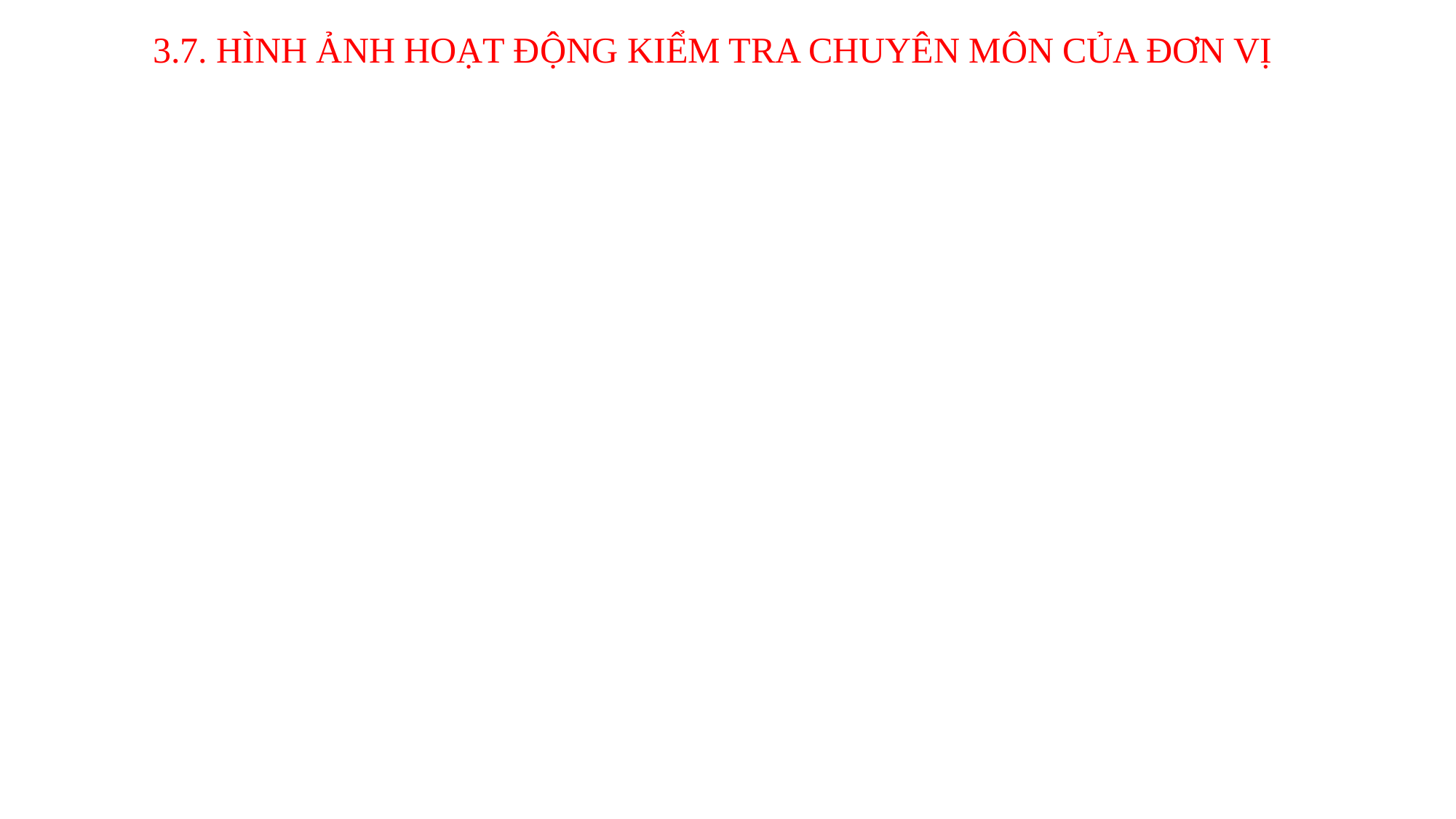

3.7. HÌNH ẢNH HOẠT ĐỘNG KIỂM TRA CHUYÊN MÔN CỦA ĐƠN VỊ